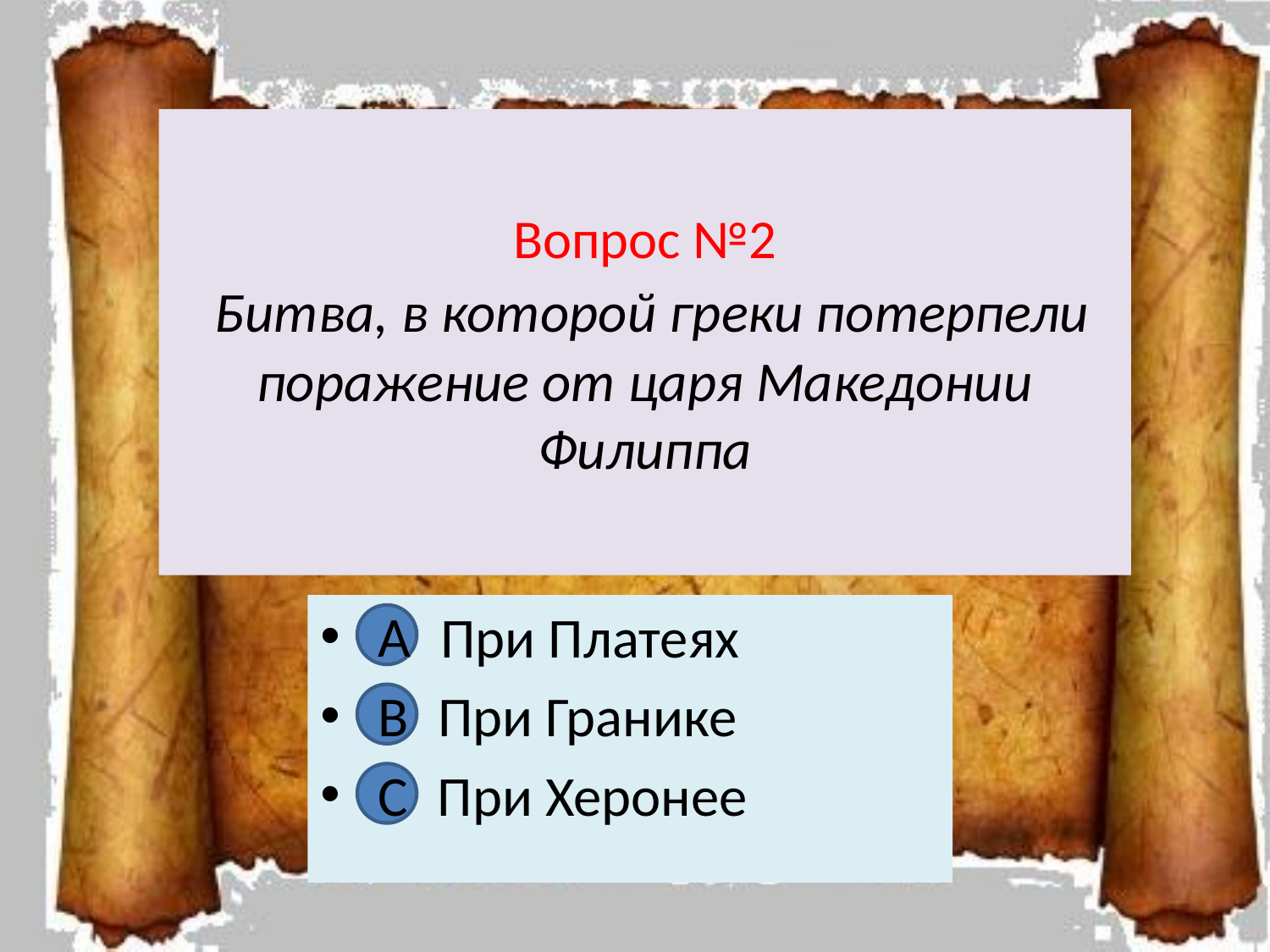

# Вопрос №2 Битва, в которой греки потерпели поражение от царя Македонии Филиппа
А.  При Платеях
В.  При Гранике
С.  При Херонее
А
В
С